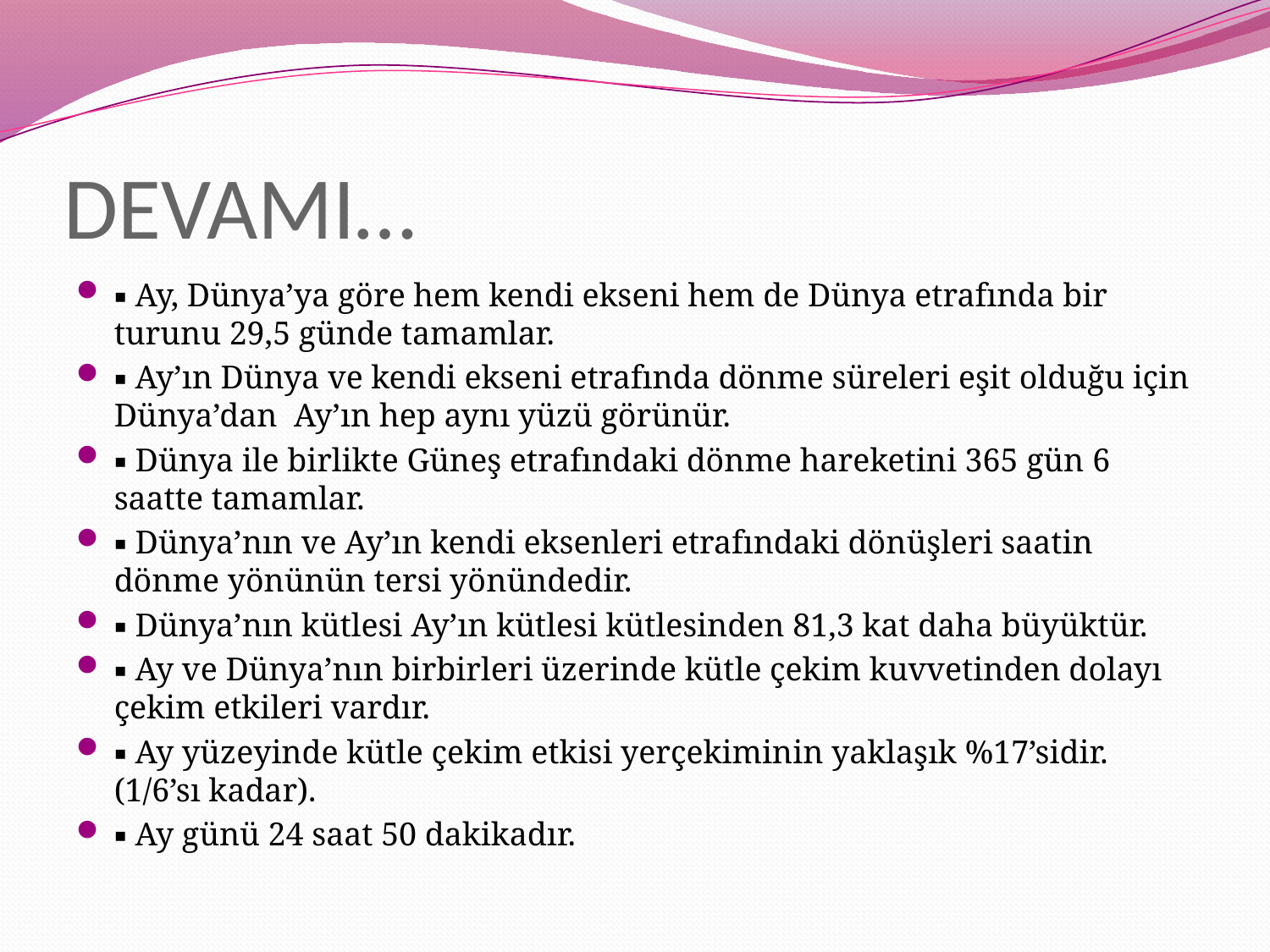

# DEVAMI…
▪ Ay, Dünya’ya göre hem kendi ekseni hem de Dünya etrafında bir turunu 29,5 günde tamamlar.
▪ Ay’ın Dünya ve kendi ekseni etrafında dönme süreleri eşit olduğu için Dünya’dan  Ay’ın hep aynı yüzü görünür.
▪ Dünya ile birlikte Güneş etrafındaki dönme hareketini 365 gün 6 saatte tamamlar.
▪ Dünya’nın ve Ay’ın kendi eksenleri etrafındaki dönüşleri saatin dönme yönünün tersi yönündedir.
▪ Dünya’nın kütlesi Ay’ın kütlesi kütlesinden 81,3 kat daha büyüktür.
▪ Ay ve Dünya’nın birbirleri üzerinde kütle çekim kuvvetinden dolayı çekim etkileri vardır.
▪ Ay yüzeyinde kütle çekim etkisi yerçekiminin yaklaşık %17’sidir. (1/6’sı kadar).
▪ Ay günü 24 saat 50 dakikadır.